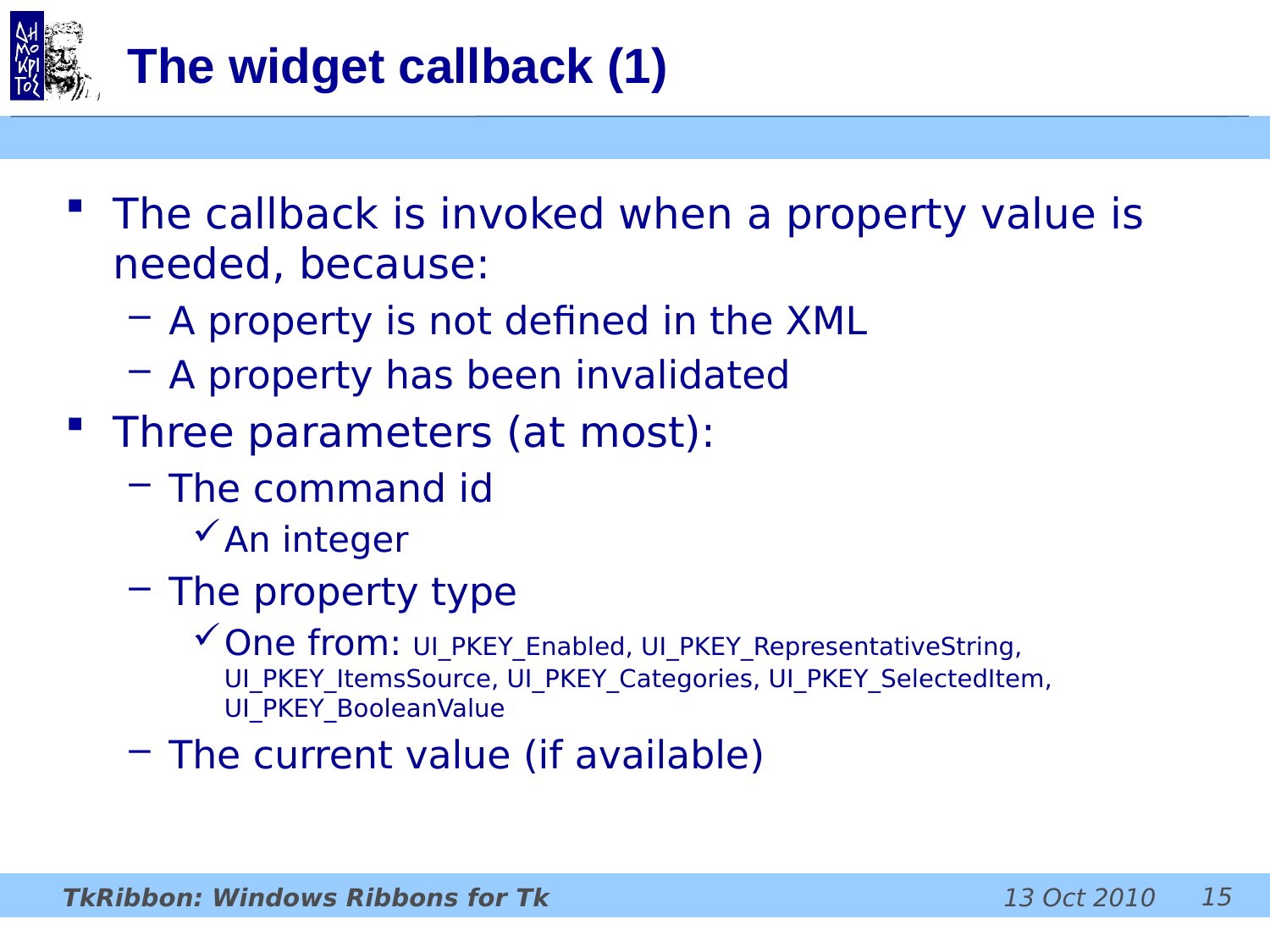

# The widget callback (1)
The callback is invoked when a property value is needed, because:
A property is not defined in the XML
A property has been invalidated
Three parameters (at most):
The command id
An integer
The property type
One from: UI_PKEY_Enabled, UI_PKEY_RepresentativeString, UI_PKEY_ItemsSource, UI_PKEY_Categories, UI_PKEY_SelectedItem, UI_PKEY_BooleanValue
The current value (if available)
15
TkRibbon: Windows Ribbons for Tk
13 Oct 2010